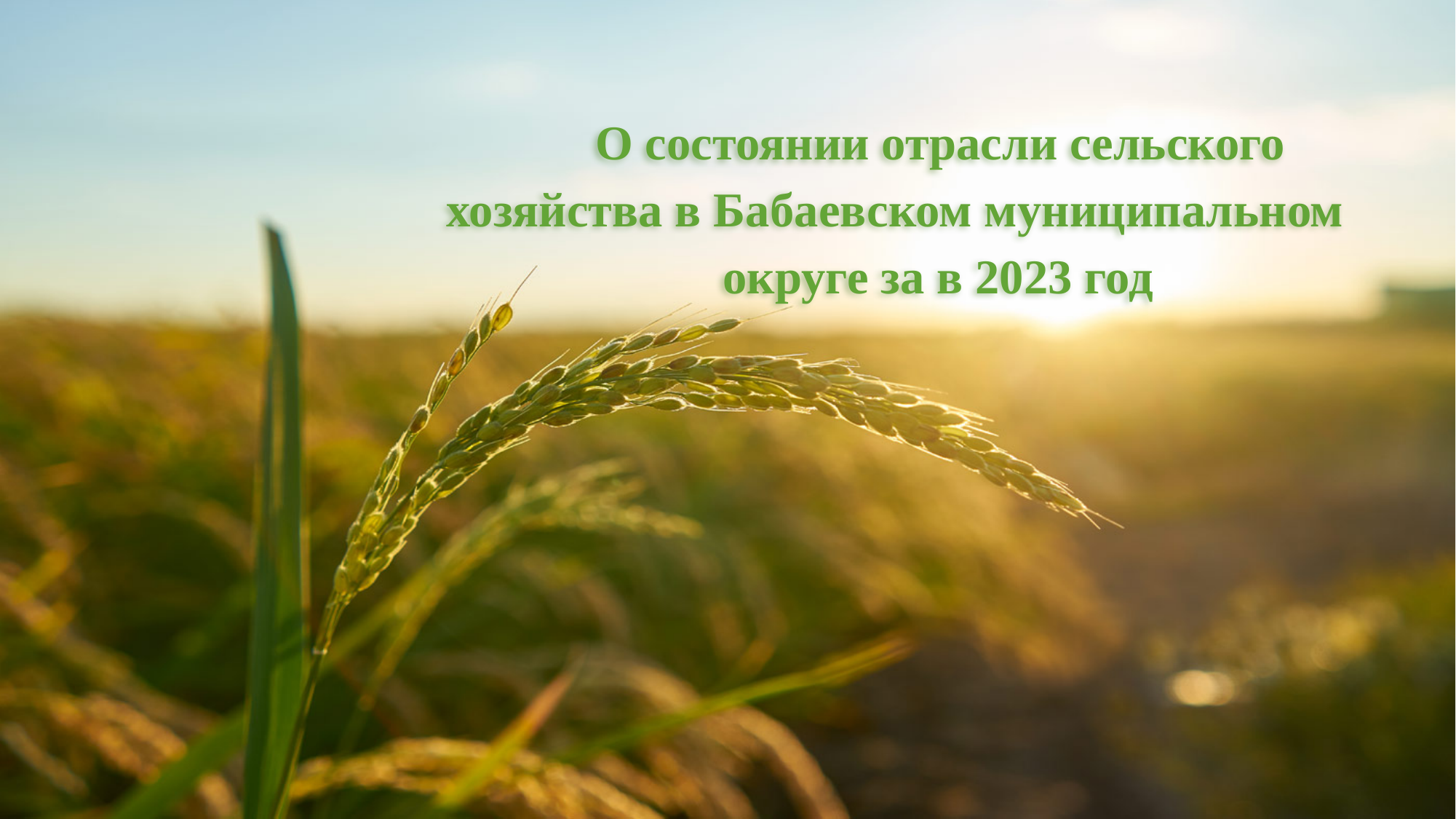

# О состоянии отрасли сельского хозяйства в Бабаевском муниципальном         округе за в 2023 год